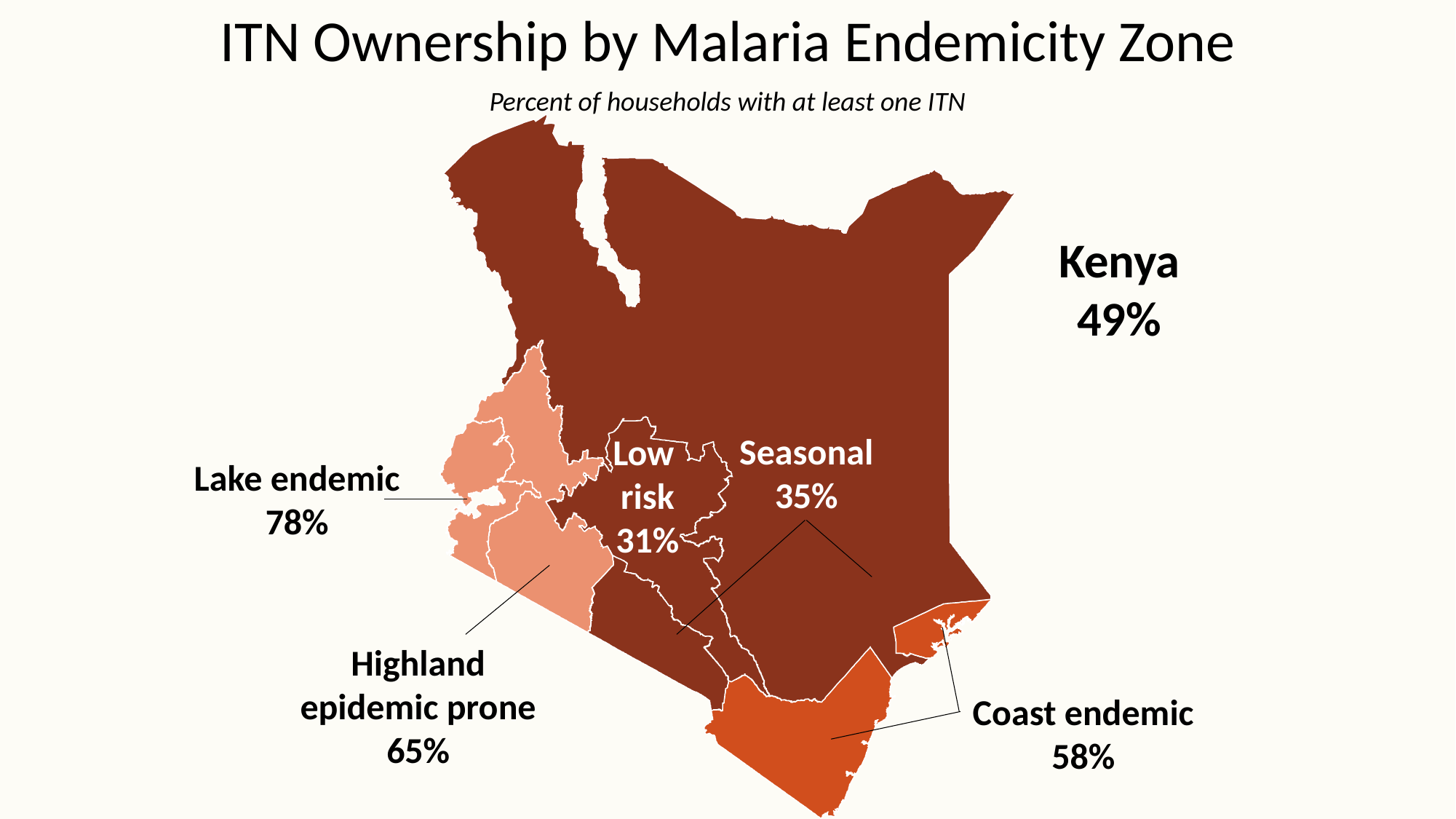

# ITN Ownership by Malaria Endemicity Zone
Percent of households with at least one ITN

Kenya
49%

Seasonal
35%
Low
risk
31%
Lake endemic
78%

Highland epidemic prone
65%
Coast endemic
58%